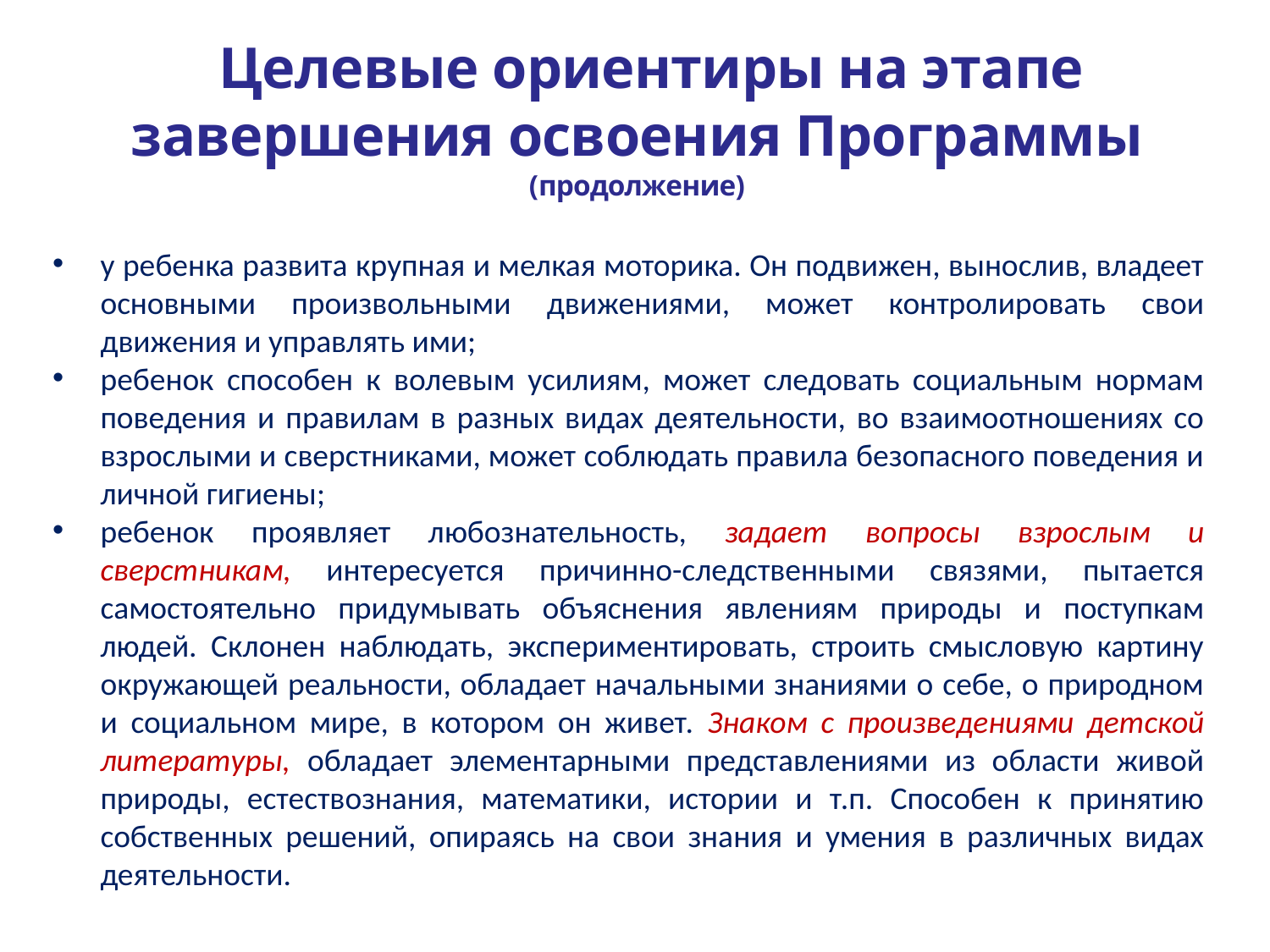

Целевые ориентиры на этапе завершения освоения Программы (продолжение)
у ребенка развита крупная и мелкая моторика. Он подвижен, вынослив, владеет основными произвольными движениями, может контролировать свои движения и управлять ими;
ребенок способен к волевым усилиям, может следовать социальным нормам поведения и правилам в разных видах деятельности, во взаимоотношениях со взрослыми и сверстниками, может соблюдать правила безопасного поведения и личной гигиены;
ребенок проявляет любознательность, задает вопросы взрослым и сверстникам, интересуется причинно-следственными связями, пытается самостоятельно придумывать объяснения явлениям природы и поступкам людей. Склонен наблюдать, экспериментировать, строить смысловую картину окружающей реальности, обладает начальными знаниями о себе, о природном и социальном мире, в котором он живет. Знаком с произведениями детской литературы, обладает элементарными представлениями из области живой природы, естествознания, математики, истории и т.п. Способен к принятию собственных решений, опираясь на свои знания и умения в различных видах деятельности.